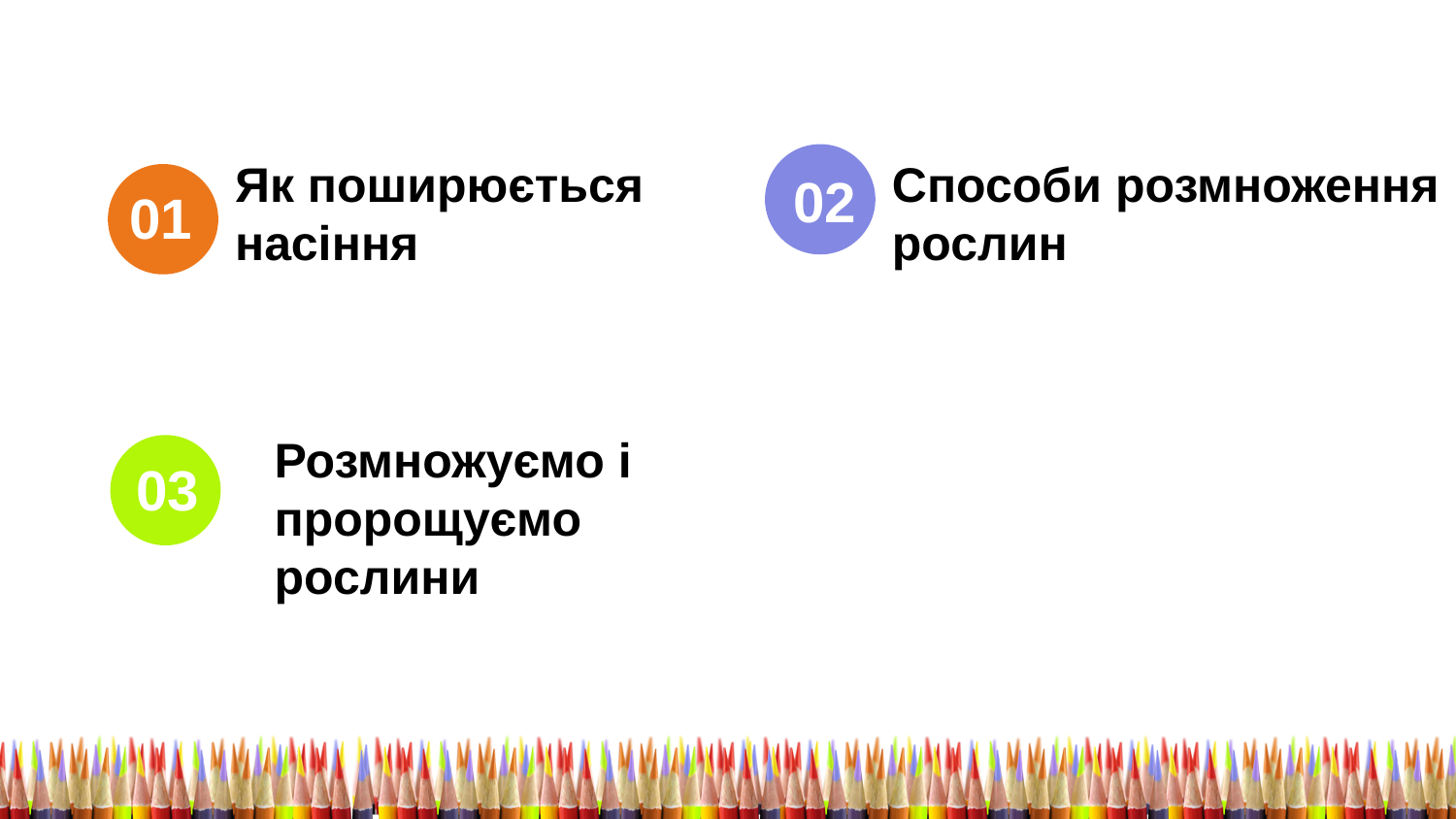

Способи розмноження рослин
Як поширюється
насіння

02
01
Розмножуємо і пророщуємо рослини

03